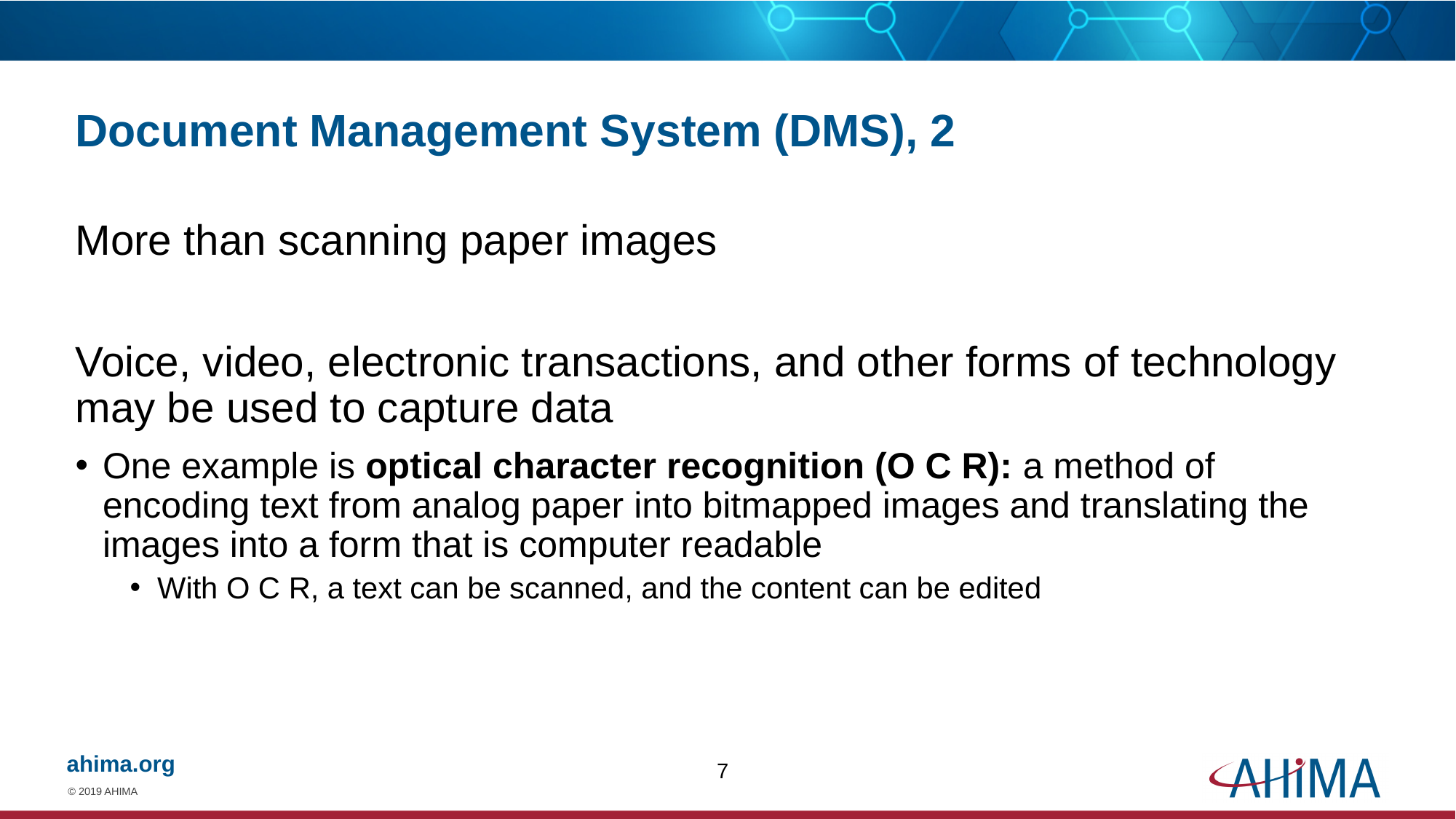

# Document Management System (DMS), 2
More than scanning paper images

Voice, video, electronic transactions, and other forms of technology may be used to capture data
One example is optical character recognition (O C R): a method of encoding text from analog paper into bitmapped images and translating the images into a form that is computer readable
With O C R, a text can be scanned, and the content can be edited